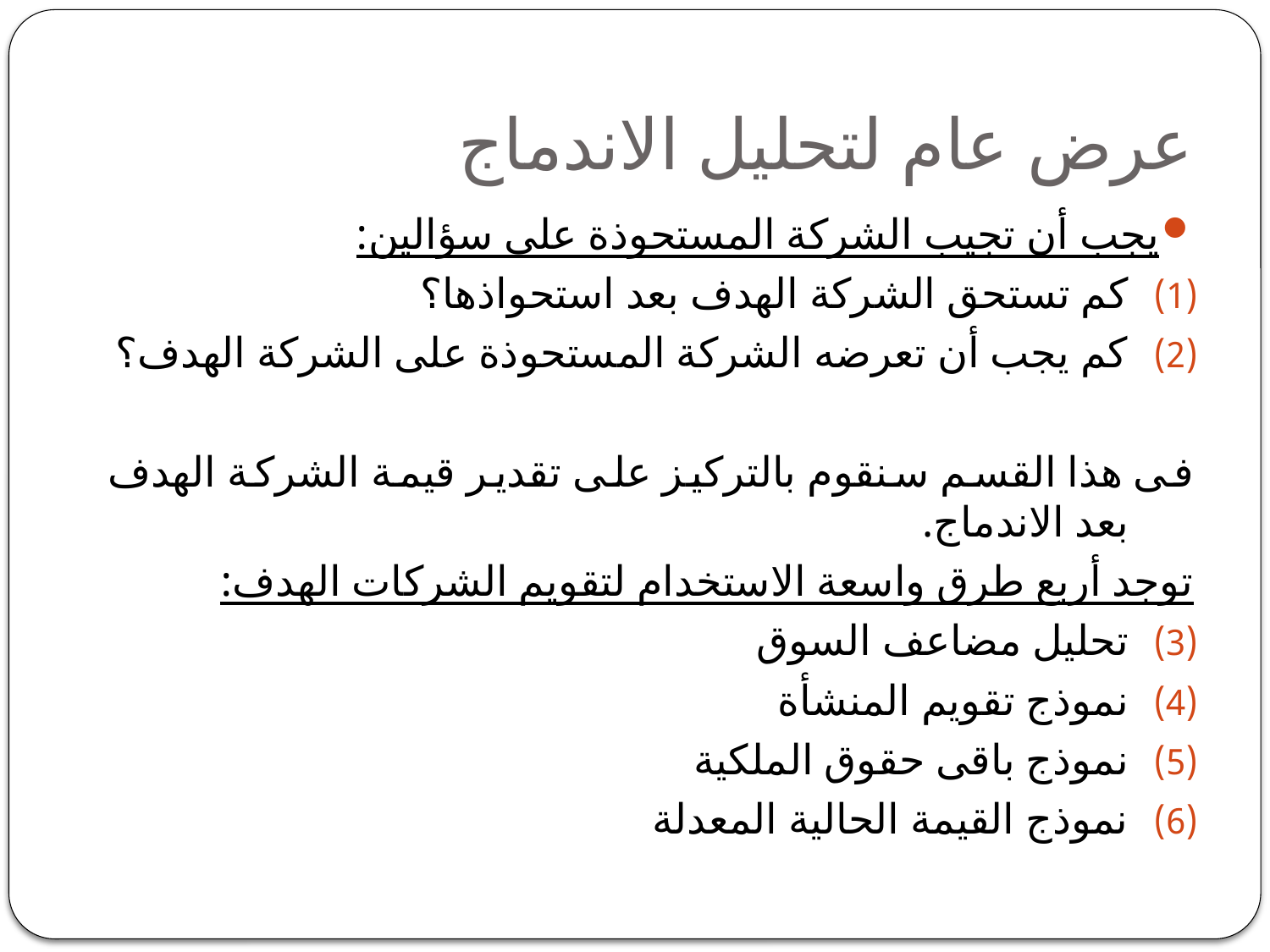

# عرض عام لتحليل الاندماج
يجب أن تجيب الشركة المستحوذة على سؤالين:
كم تستحق الشركة الهدف بعد استحواذها؟
كم يجب أن تعرضه الشركة المستحوذة على الشركة الهدف؟

فى هذا القسم سنقوم بالتركيز على تقدير قيمة الشركة الهدف بعد الاندماج.
توجد أربع طرق واسعة الاستخدام لتقويم الشركات الهدف:
تحليل مضاعف السوق
نموذج تقويم المنشأة
نموذج باقى حقوق الملكية
نموذج القيمة الحالية المعدلة